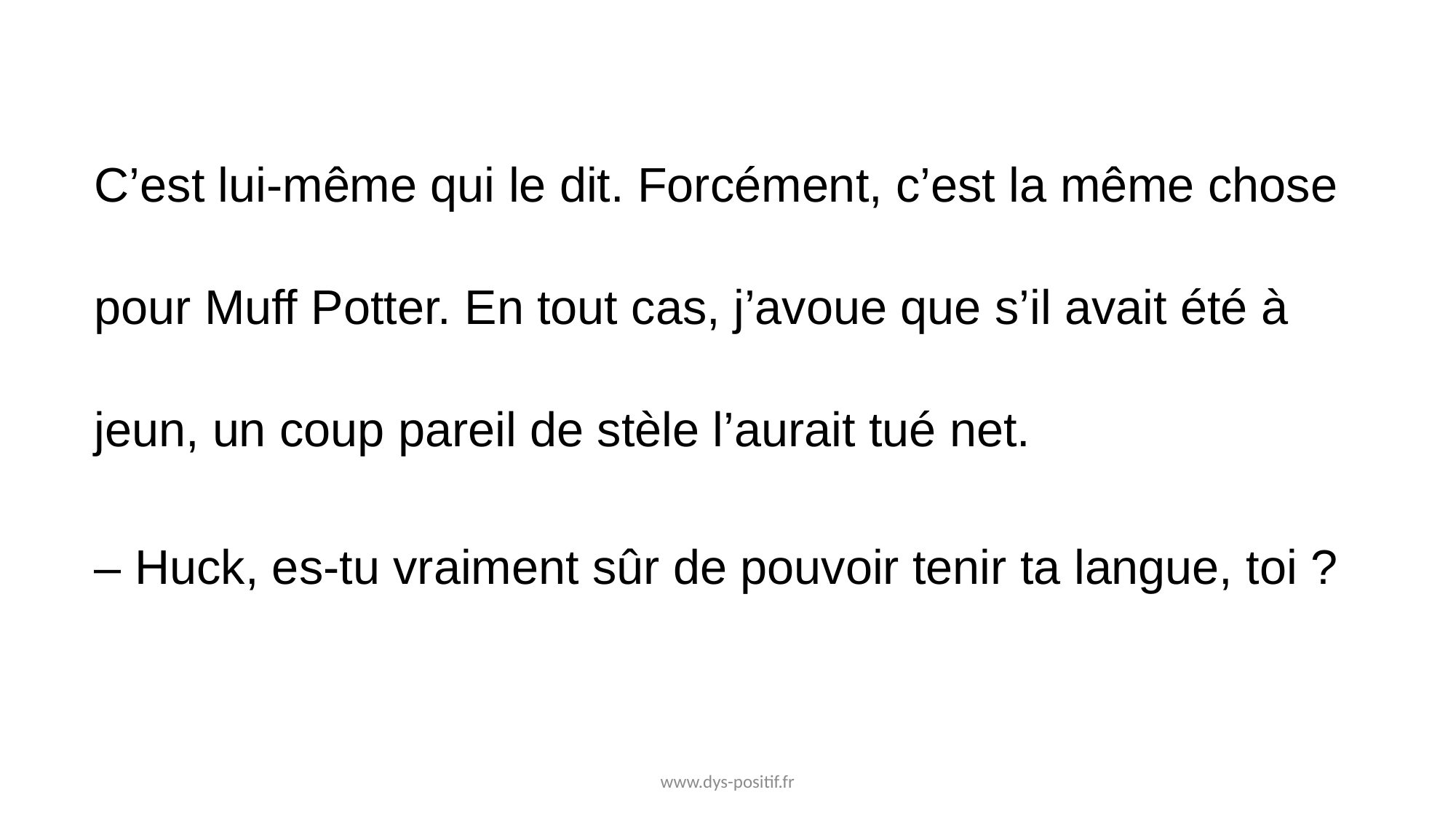

C’est lui-même qui le dit. Forcément, c’est la même chose pour Muff Potter. En tout cas, j’avoue que s’il avait été à jeun, un coup pareil de stèle l’aurait tué net.
– Huck, es-tu vraiment sûr de pouvoir tenir ta langue, toi ?
www.dys-positif.fr